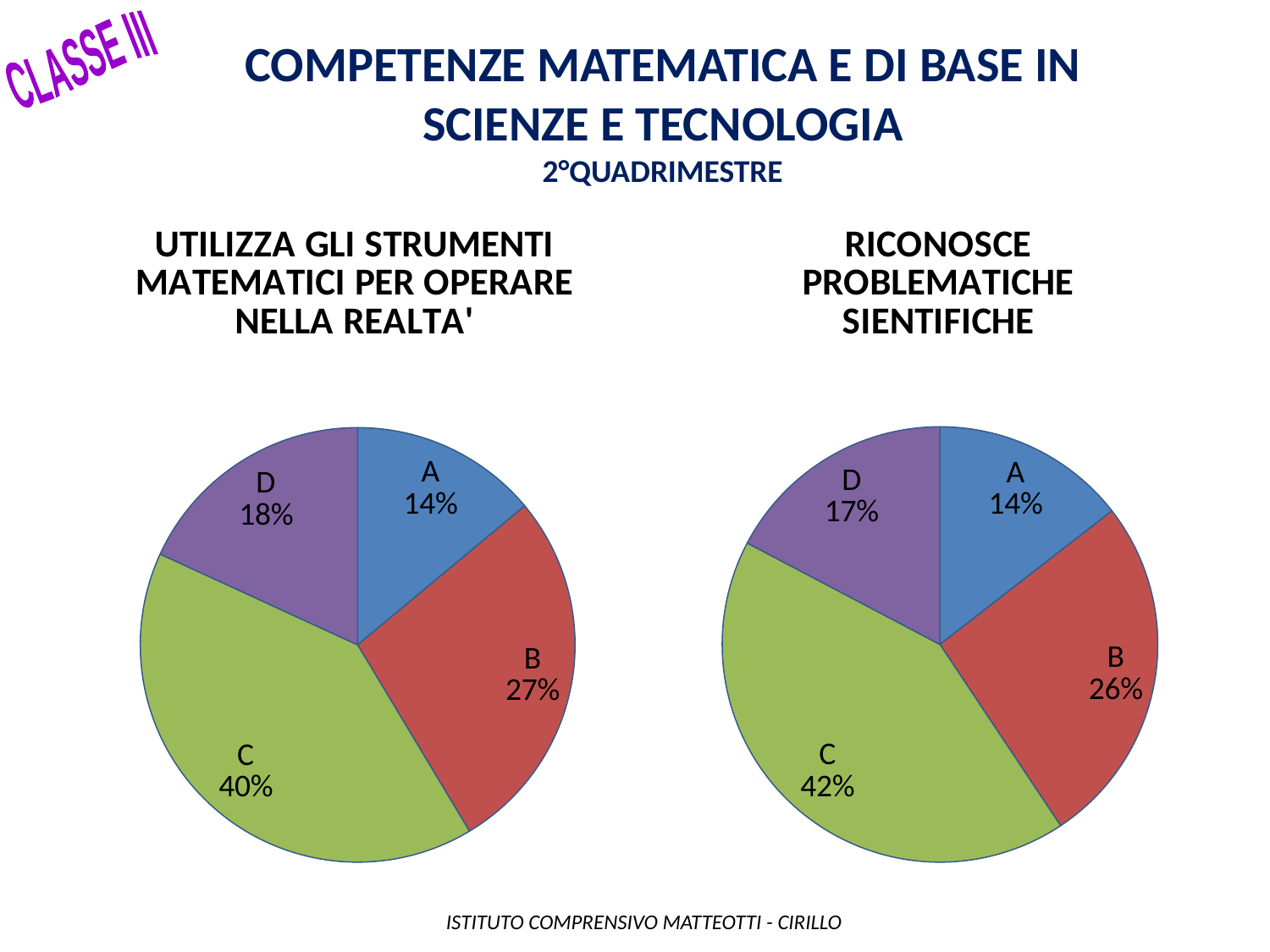

Competenze matematica e di base in scienze e tecnologia
2°QUADRIMESTRE
CLASSE III

### Chart: UTILIZZA GLI STRUMENTI MATEMATICI PER OPERARE NELLA REALTA'

| Category |  |
|---|---|
| A | 30.0 |
| B | 59.0 |
| C | 87.0 |
| D | 39.0 |

### Chart: RICONOSCE PROBLEMATICHE SIENTIFICHE

| Category |  |
|---|---|
| A | 31.0 |
| B | 56.0 |
| C | 90.0 |
| D | 37.0 |
 ISTITUTO COMPRENSIVO MATTEOTTI - CIRILLO